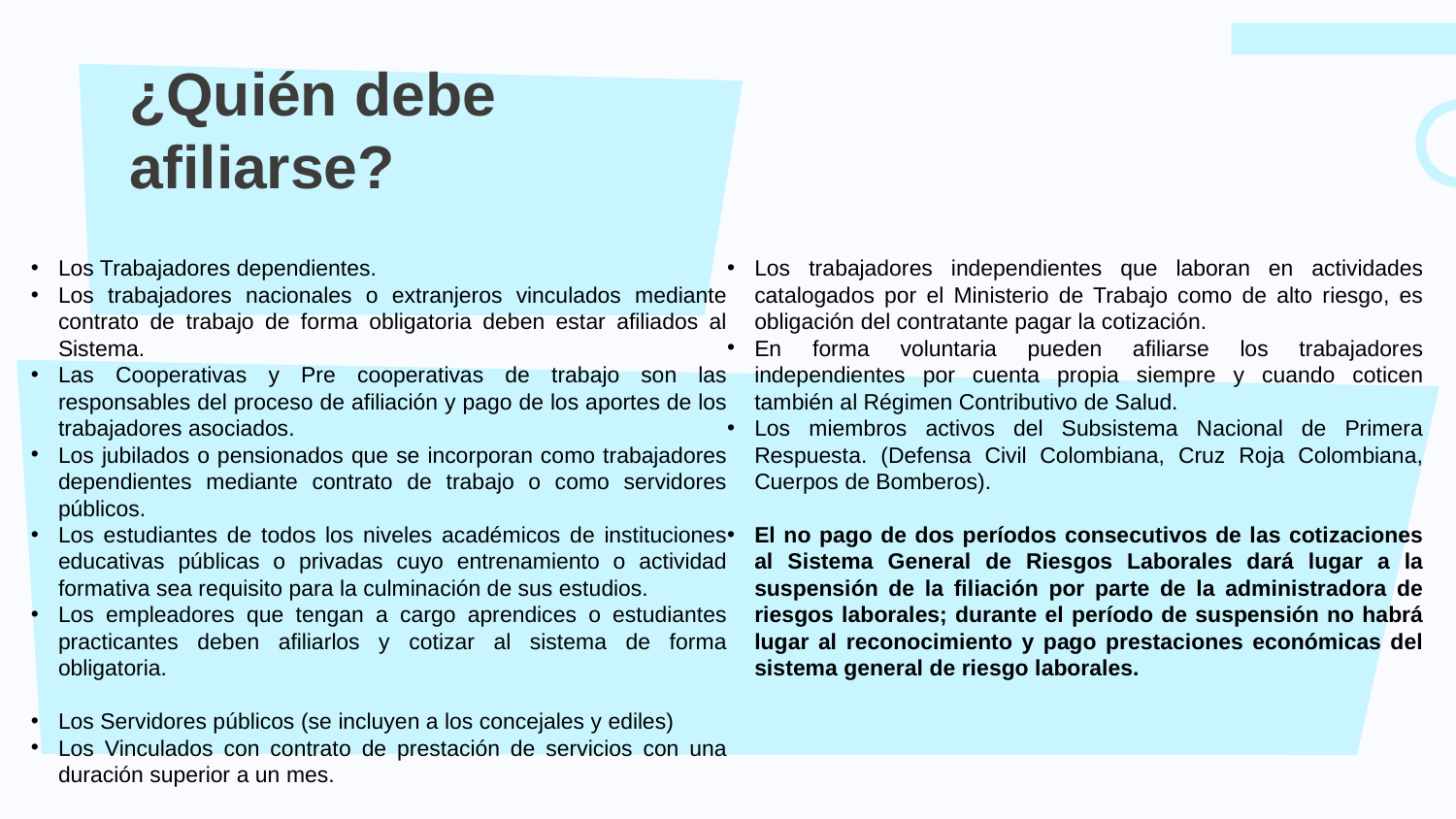

# ¿Quién debe afiliarse?
Los Trabajadores dependientes.
Los trabajadores nacionales o extranjeros vinculados mediante contrato de trabajo de forma obligatoria deben estar afiliados al Sistema.
Las Cooperativas y Pre cooperativas de trabajo son las responsables del proceso de afiliación y pago de los aportes de los trabajadores asociados.
Los jubilados o pensionados que se incorporan como trabajadores dependientes mediante contrato de trabajo o como servidores públicos.
Los estudiantes de todos los niveles académicos de instituciones educativas públicas o privadas cuyo entrenamiento o actividad formativa sea requisito para la culminación de sus estudios.
Los empleadores que tengan a cargo aprendices o estudiantes practicantes deben afiliarlos y cotizar al sistema de forma obligatoria.

Los Servidores públicos (se incluyen a los concejales y ediles)
Los Vinculados con contrato de prestación de servicios con una duración superior a un mes.
Los trabajadores independientes que laboran en actividades catalogados por el Ministerio de Trabajo como de alto riesgo, es obligación del contratante pagar la cotización.
En forma voluntaria pueden afiliarse los trabajadores independientes por cuenta propia siempre y cuando coticen también al Régimen Contributivo de Salud.
Los miembros activos del Subsistema Nacional de Primera Respuesta. (Defensa Civil Colombiana, Cruz Roja Colombiana, Cuerpos de Bomberos).

El no pago de dos períodos consecutivos de las cotizaciones al Sistema General de Riesgos Laborales dará lugar a la suspensión de la filiación por parte de la administradora de riesgos laborales; durante el período de suspensión no habrá lugar al reconocimiento y pago prestaciones económicas del sistema general de riesgo laborales.